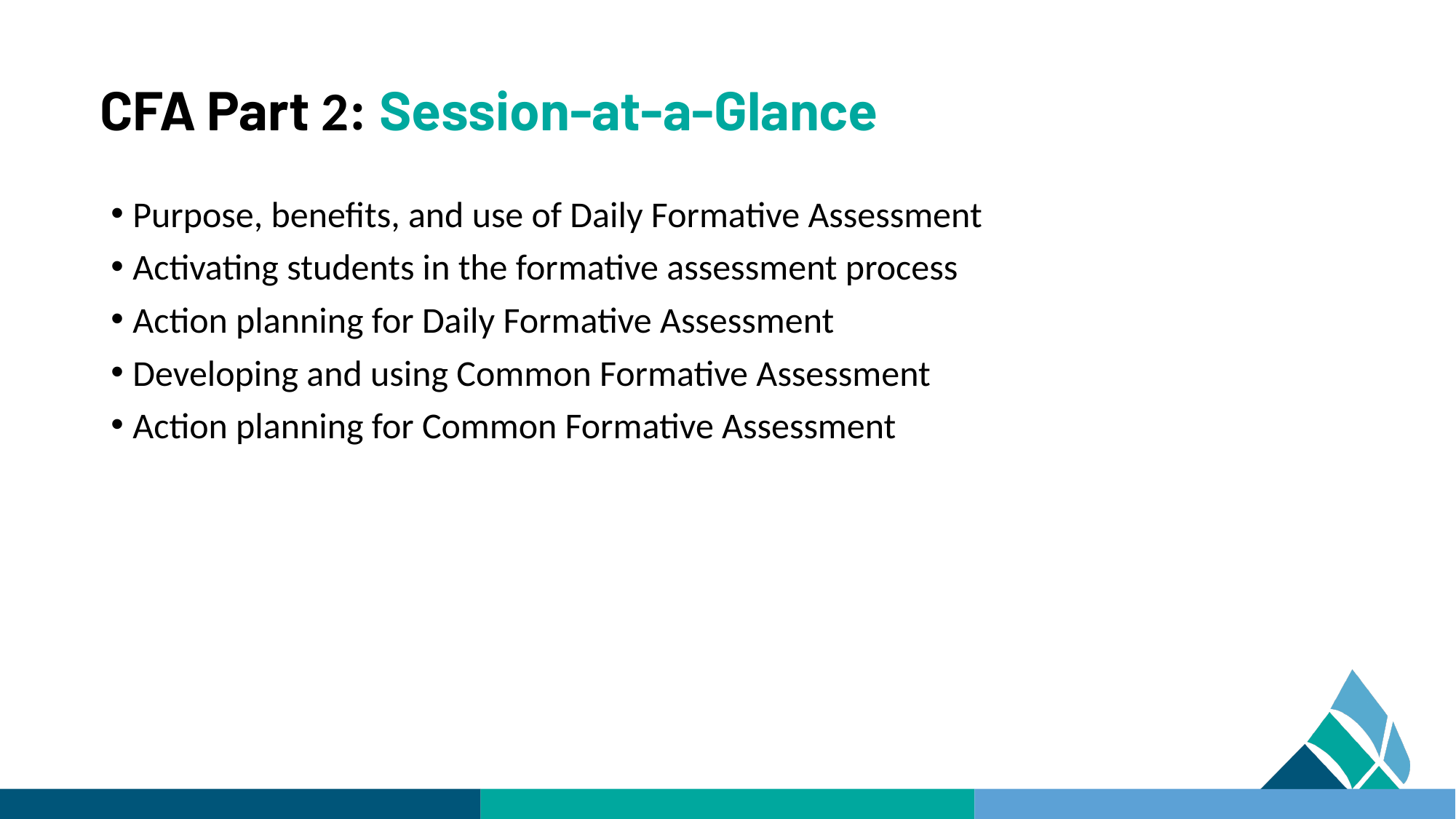

# CFA Part 2: Session-at-a-Glance
Purpose, benefits, and use of Daily Formative Assessment
Activating students in the formative assessment process
Action planning for Daily Formative Assessment
Developing and using Common Formative Assessment
Action planning for Common Formative Assessment